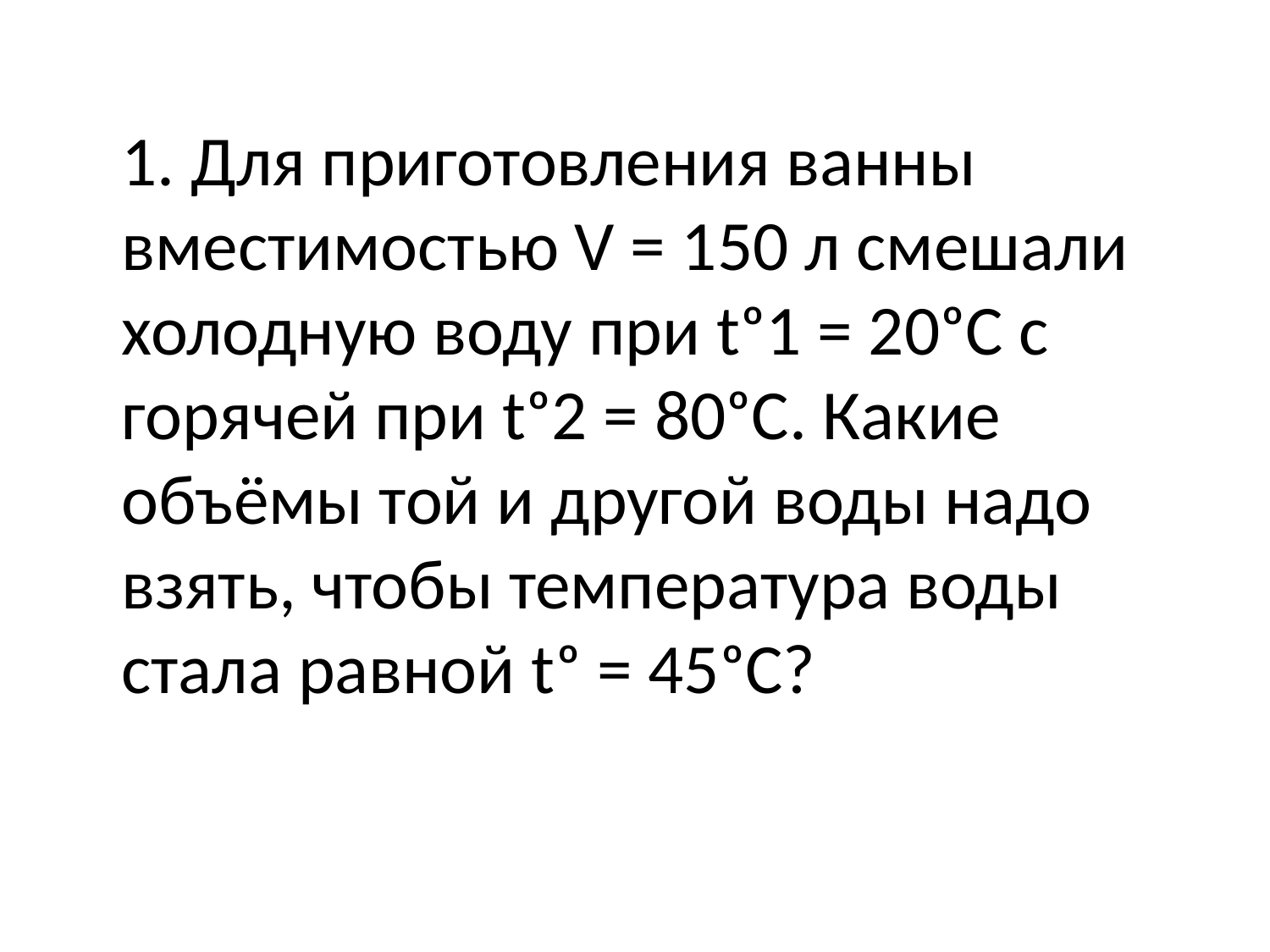

1. Для приготовления ванны вместимостью V = 150 л смешали холодную воду при tᵒ1 = 20ᵒС с горячей при tᵒ2 = 80ᵒC. Какие объёмы той и другой воды надо взять, чтобы температура воды стала равной tᵒ = 45ᵒC?